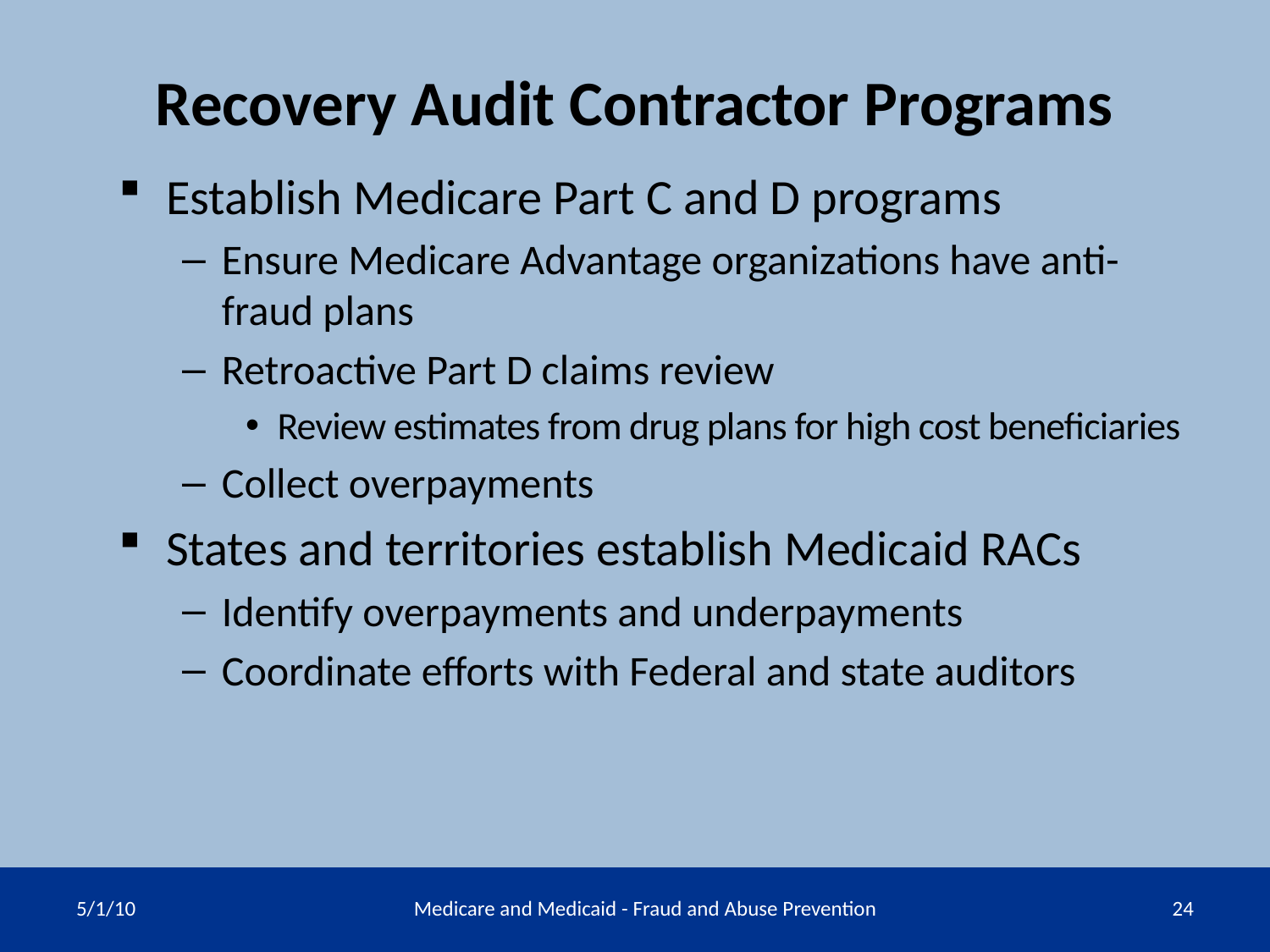

Recovery Audit Contractor Programs
Establish Medicare Part C and D programs
Ensure Medicare Advantage organizations have anti-fraud plans
Retroactive Part D claims review
Review estimates from drug plans for high cost beneficiaries
Collect overpayments
States and territories establish Medicaid RACs
Identify overpayments and underpayments
Coordinate efforts with Federal and state auditors

5/1/10
Medicare and Medicaid - Fraud and Abuse Prevention
24